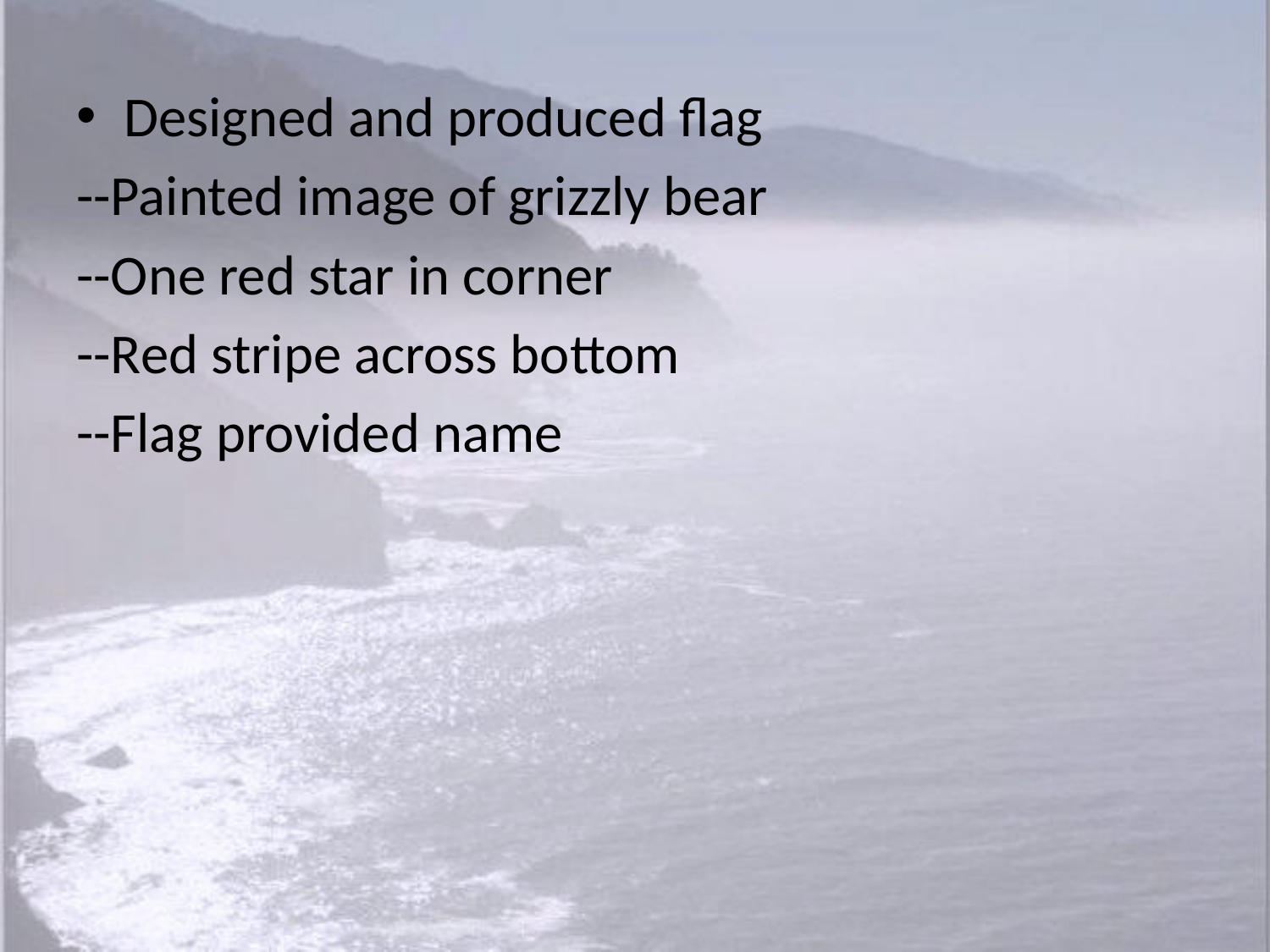

Designed and produced flag
--Painted image of grizzly bear
--One red star in corner
--Red stripe across bottom
--Flag provided name